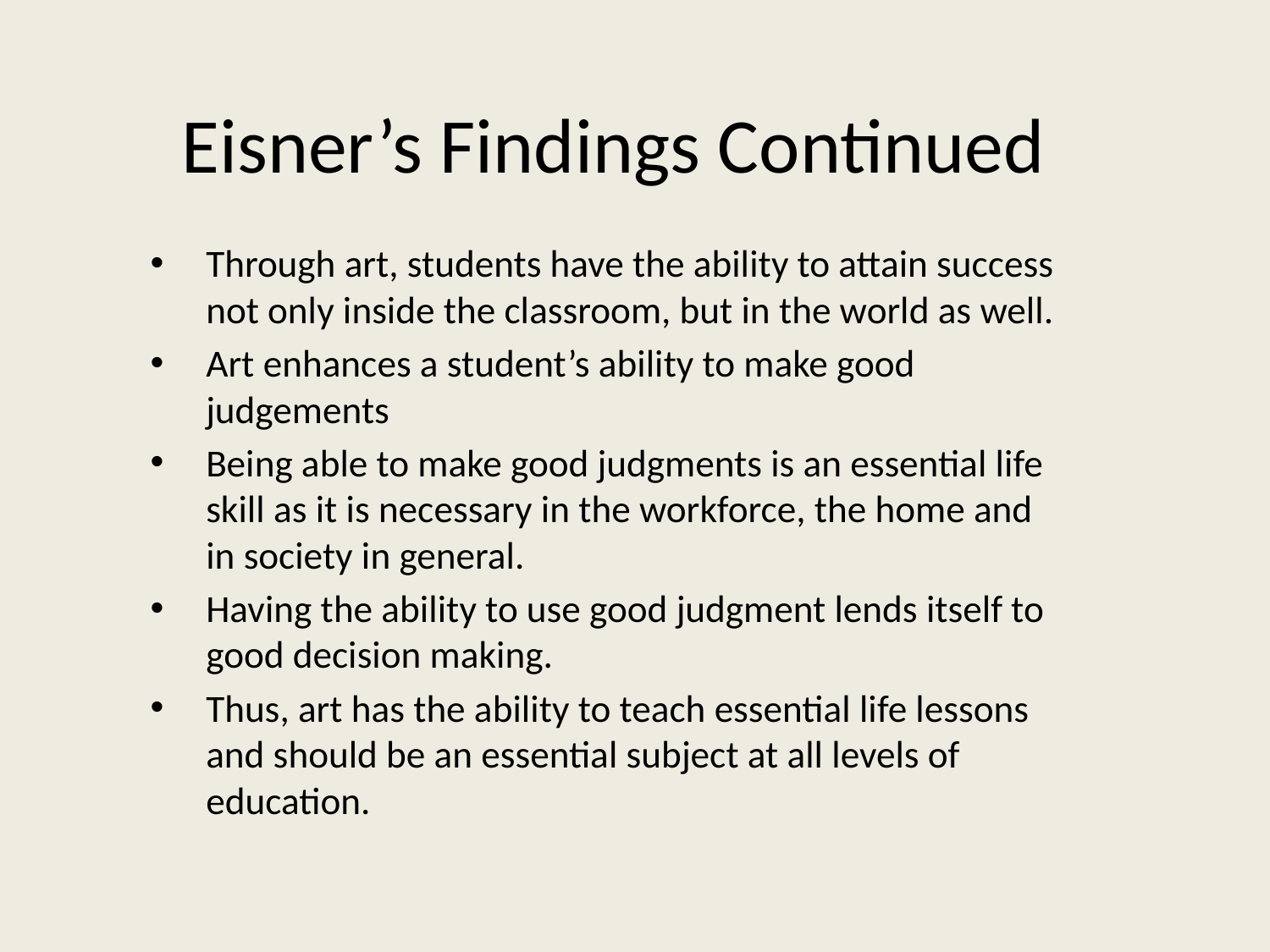

# Eisner’s Findings Continued
Through art, students have the ability to attain success not only inside the classroom, but in the world as well.
Art enhances a student’s ability to make good judgements
Being able to make good judgments is an essential life skill as it is necessary in the workforce, the home and in society in general.
Having the ability to use good judgment lends itself to good decision making.
Thus, art has the ability to teach essential life lessons and should be an essential subject at all levels of education.